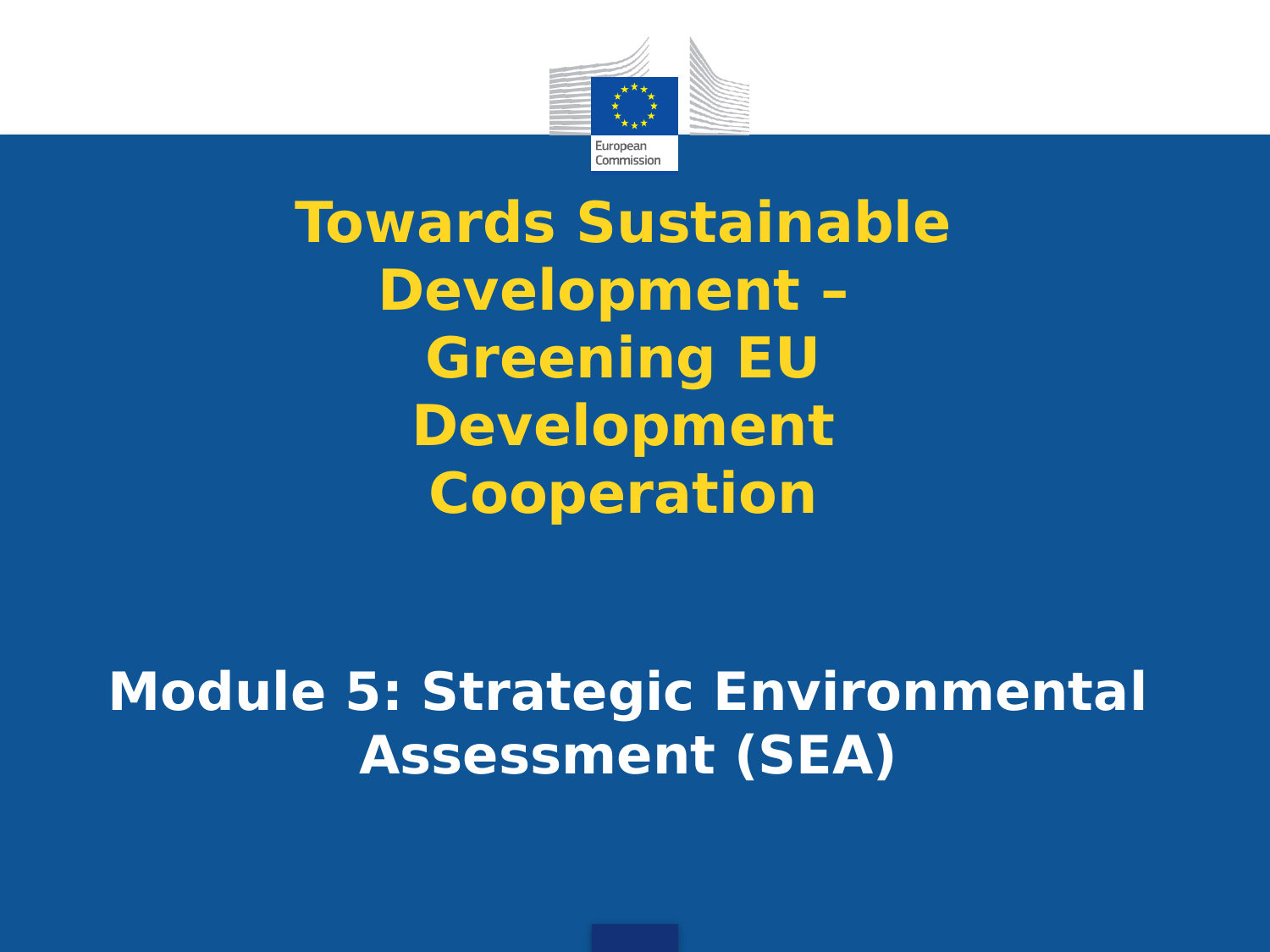

# Towards Sustainable Development – Greening EU Development Cooperation
Module 5: Strategic Environmental Assessment (SEA)